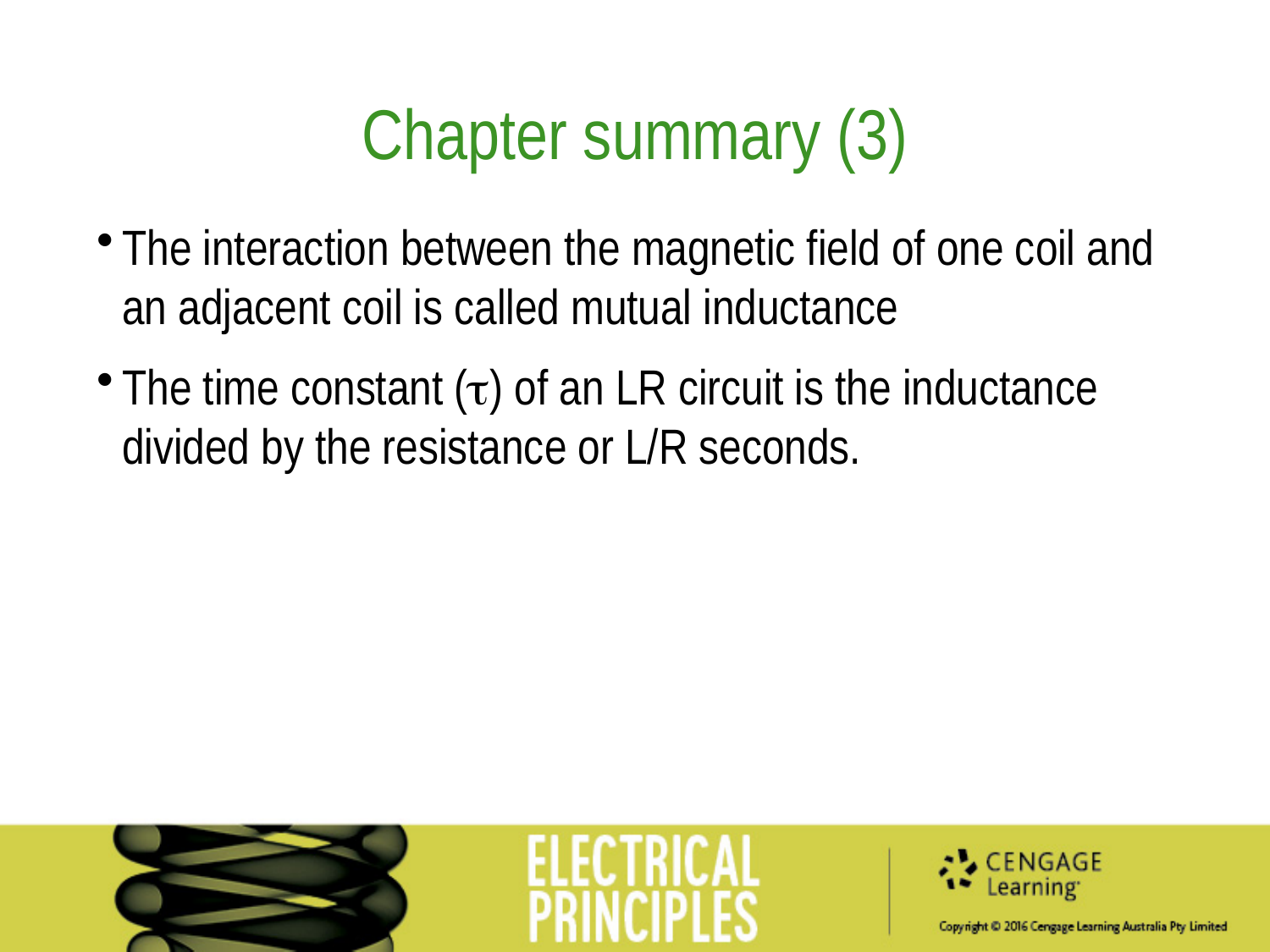

Chapter summary (3)

The interaction between the magnetic field of one coil and an adjacent coil is called mutual inductance
The time constant (τ) of an LR circuit is the inductance divided by the resistance or L/R seconds.